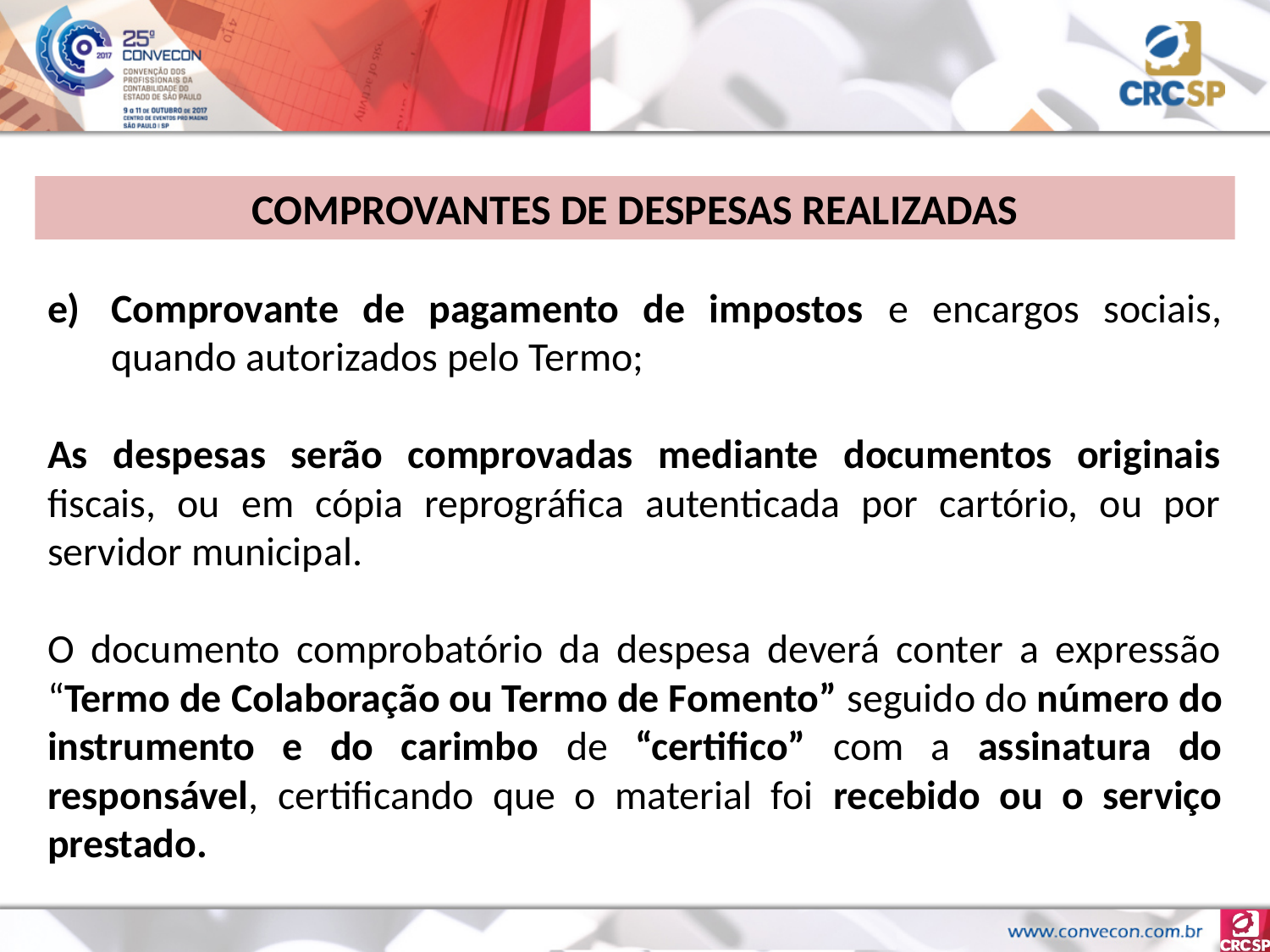

COMPROVANTES DE DESPESAS REALIZADAS

Comprovante de pagamento de impostos e encargos sociais, quando autorizados pelo Termo;

As despesas serão comprovadas mediante documentos originais fiscais, ou em cópia reprográfica autenticada por cartório, ou por servidor municipal.

O documento comprobatório da despesa deverá conter a expressão “Termo de Colaboração ou Termo de Fomento” seguido do número do instrumento e do carimbo de “certifico” com a assinatura do responsável, certificando que o material foi recebido ou o serviço prestado.